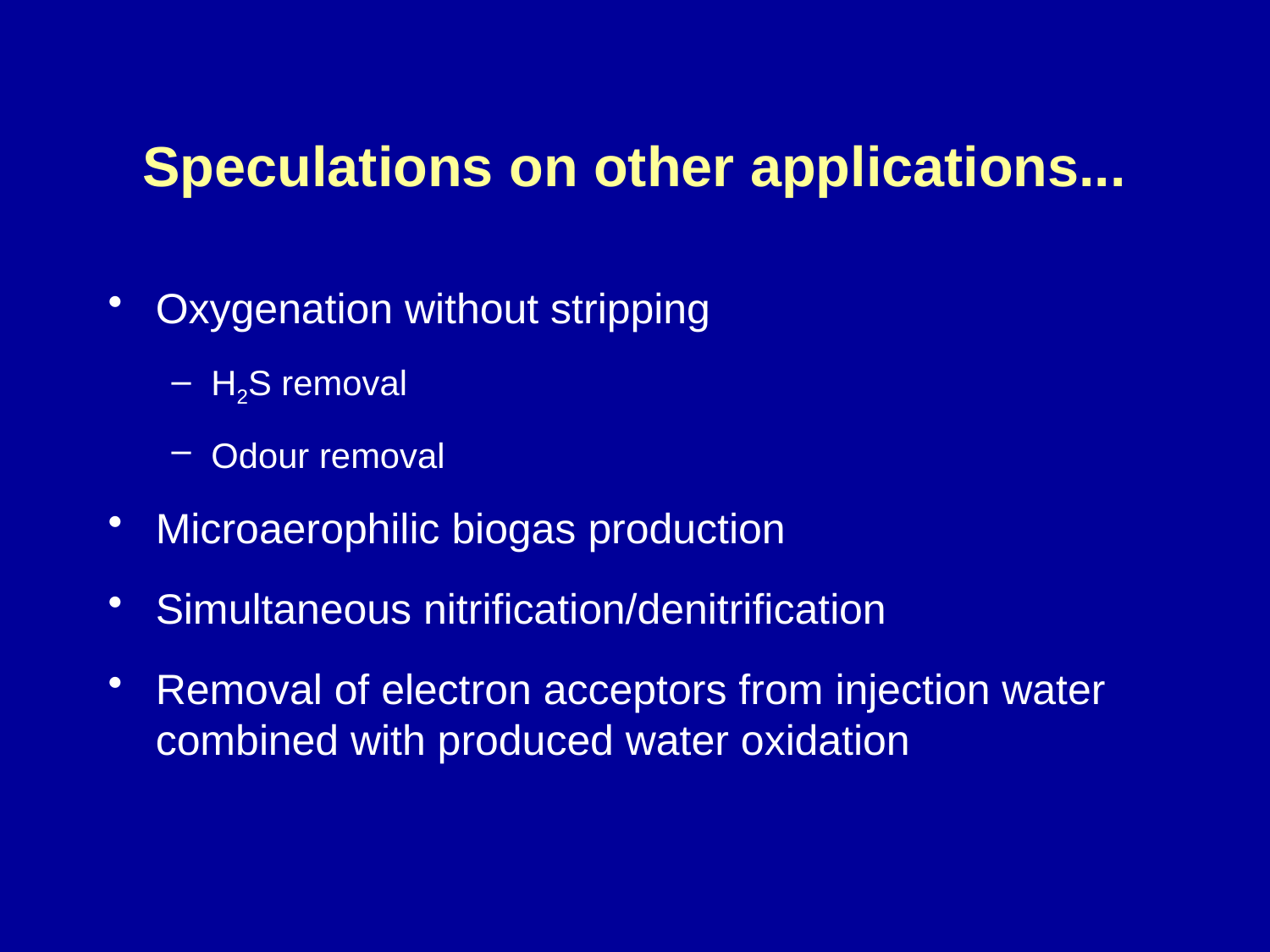

# Speculations on other applications...
Oxygenation without stripping
H2S removal
Odour removal
Microaerophilic biogas production
Simultaneous nitrification/denitrification
Removal of electron acceptors from injection water combined with produced water oxidation